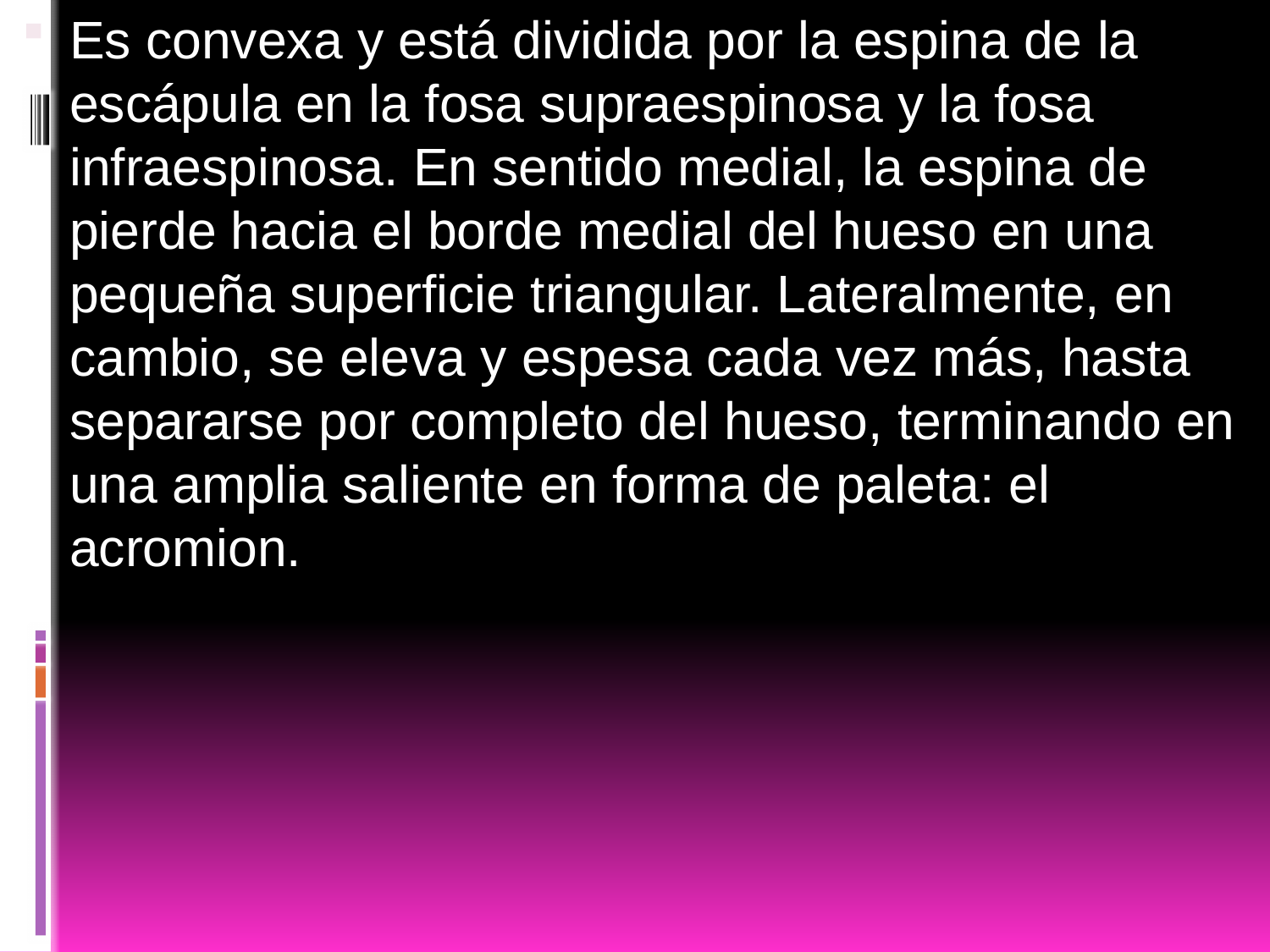

Es convexa y está dividida por la espina de la escápula en la fosa supraespinosa y la fosa infraespinosa. En sentido medial, la espina de pierde hacia el borde medial del hueso en una pequeña superficie triangular. Lateralmente, en cambio, se eleva y espesa cada vez más, hasta separarse por completo del hueso, terminando en una amplia saliente en forma de paleta: el acromion.